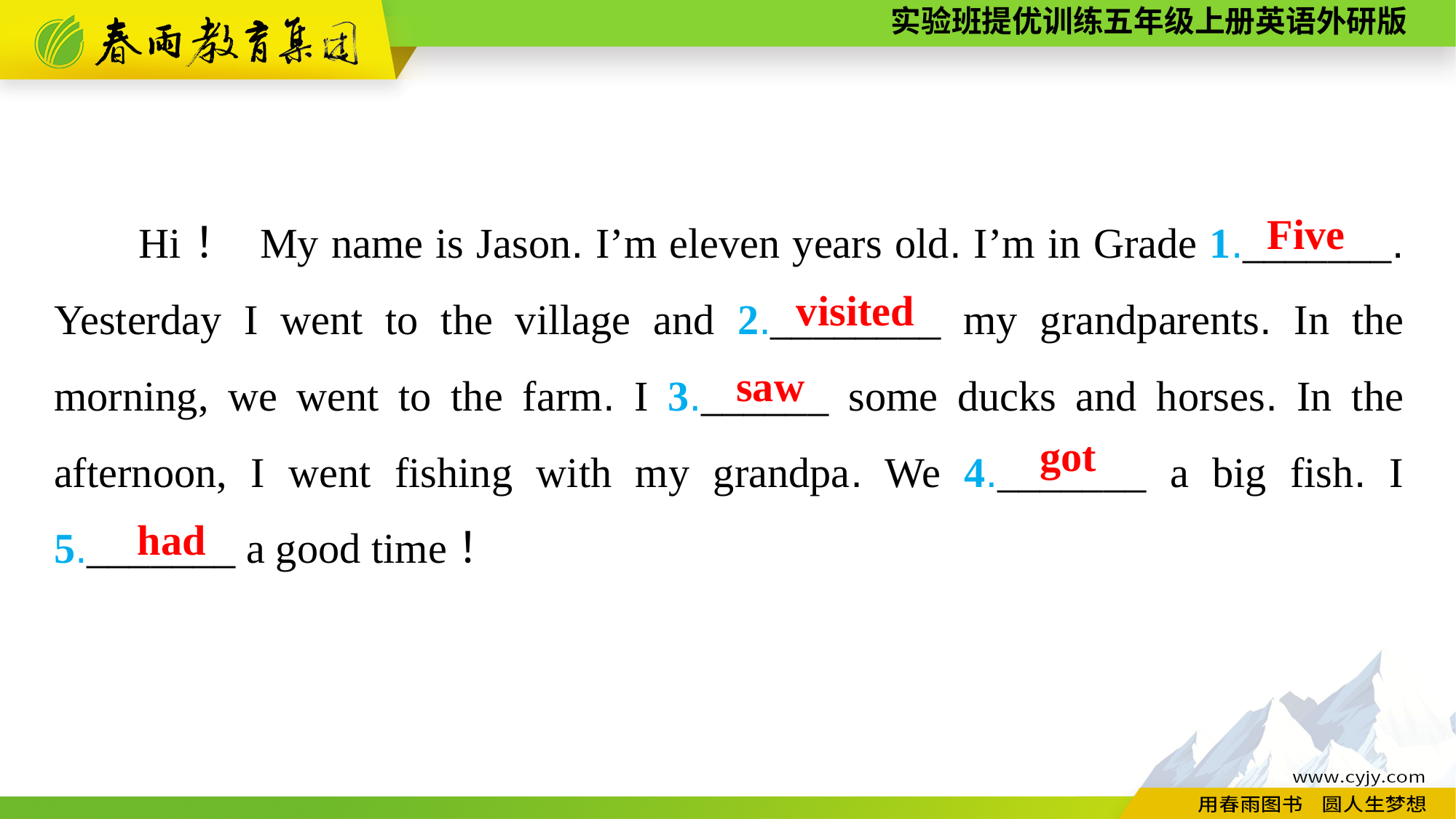

Hi！ My name is Jason. I’m eleven years old. I’m in Grade 1._______. Yesterday I went to the village and 2.________ my grandparents. In the morning, we went to the farm. I 3.______ some ducks and horses. In the afternoon, I went fishing with my grandpa. We 4._______ a big fish. I 5._______ a good time！
Five
visited
saw
got
had